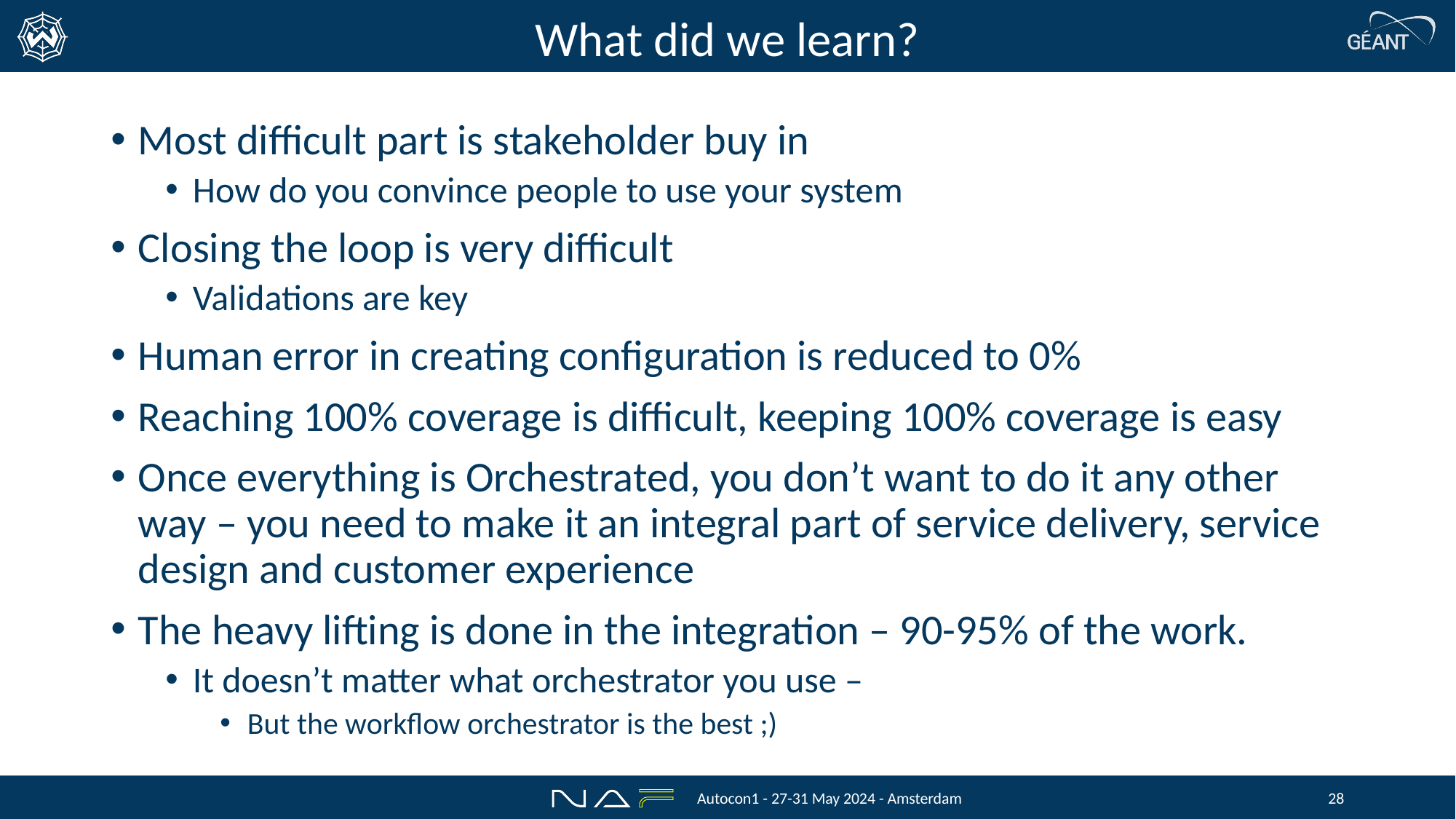

# What did we learn?
Most difficult part is stakeholder buy in
How do you convince people to use your system
Closing the loop is very difficult
Validations are key
Human error in creating configuration is reduced to 0%
Reaching 100% coverage is difficult, keeping 100% coverage is easy
Once everything is Orchestrated, you don’t want to do it any other way – you need to make it an integral part of service delivery, service design and customer experience
The heavy lifting is done in the integration – 90-95% of the work.
It doesn’t matter what orchestrator you use –
But the workflow orchestrator is the best ;)

Autocon1 - 27-31 May 2024 - Amsterdam
28